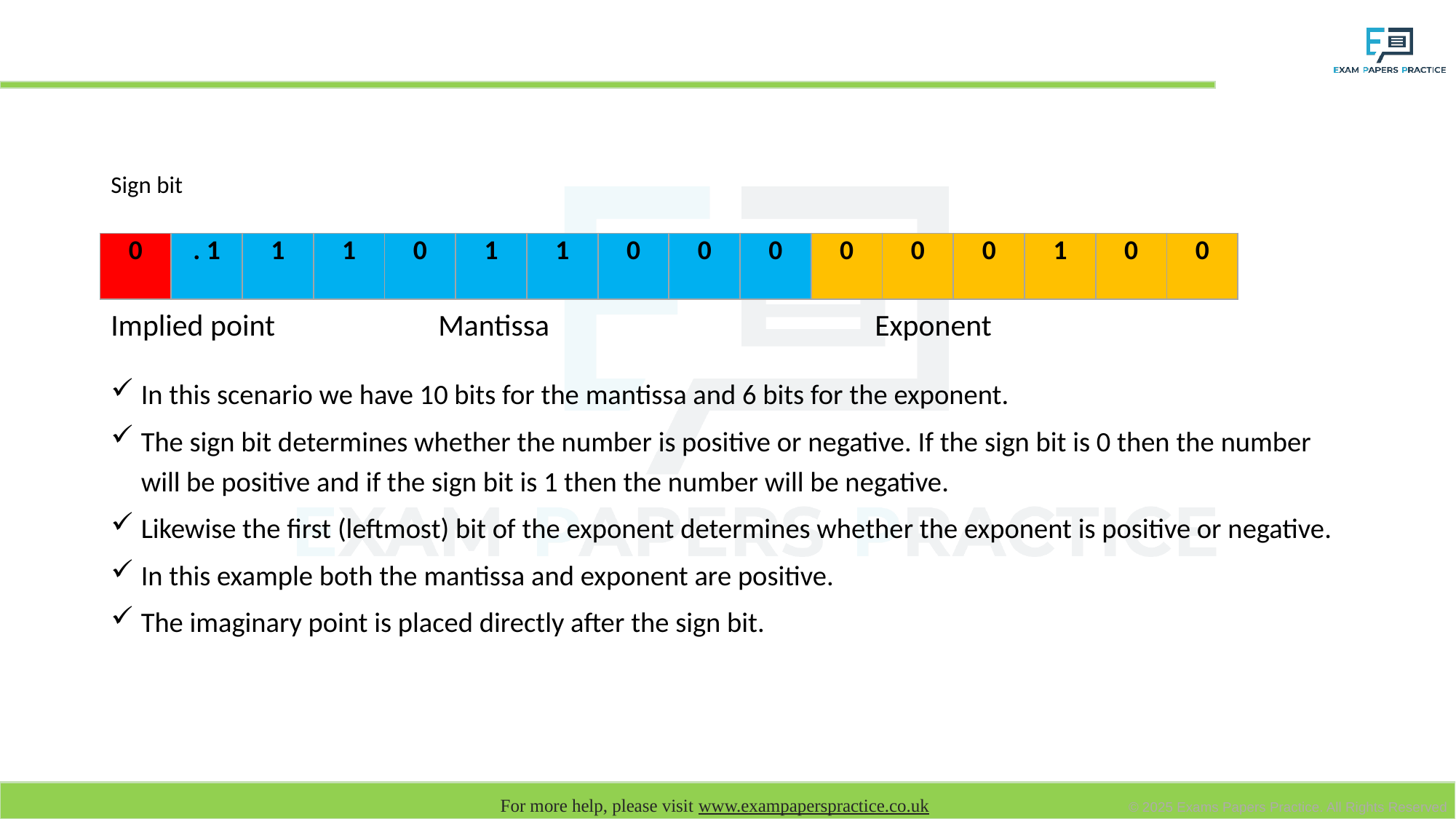

# Real numbers

Sign bit

In this scenario we have 10 bits for the mantissa and 6 bits for the exponent.
The sign bit determines whether the number is positive or negative. If the sign bit is 0 then the number will be positive and if the sign bit is 1 then the number will be negative.
Likewise the first (leftmost) bit of the exponent determines whether the exponent is positive or negative.
In this example both the mantissa and exponent are positive.
The imaginary point is placed directly after the sign bit.
| 0 | . 1 | 1 | 1 | 0 | 1 | 1 | 0 | 0 | 0 | 0 | 0 | 0 | 1 | 0 | 0 |
| --- | --- | --- | --- | --- | --- | --- | --- | --- | --- | --- | --- | --- | --- | --- | --- |
Implied point 		Mantissa			Exponent